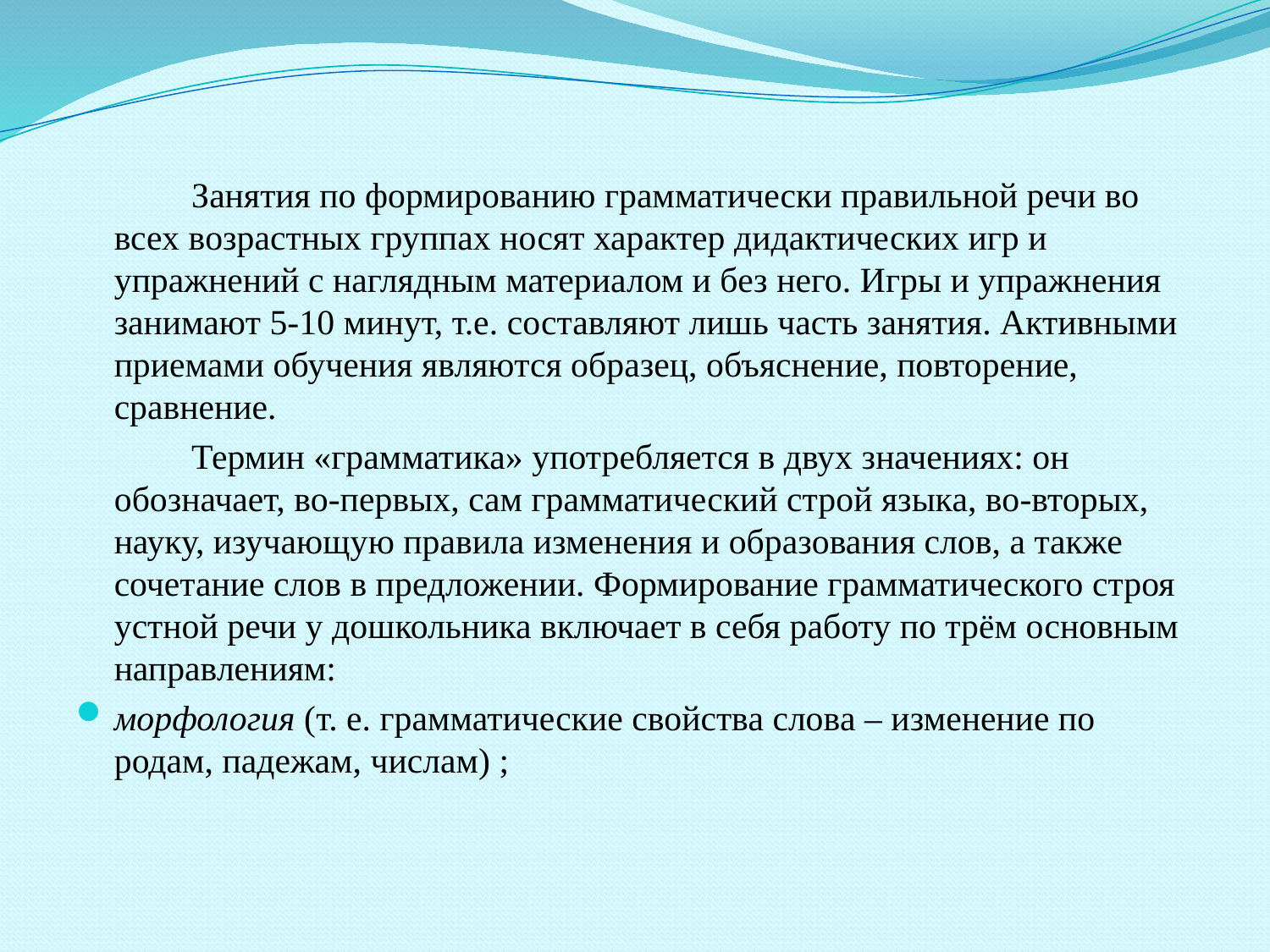

Занятия по формированию грамматически правильной речи во всех возрастных группах носят характер дидактических игр и упражнений с наглядным материалом и без него. Игры и упражнения занимают 5-10 минут, т.е. составляют лишь часть занятия. Активными приемами обучения являются образец, объяснение, повторение, сравнение.
             Термин «грамматика» употребляется в двух значениях: он обозначает, во-первых, сам грамматический строй языка, во-вторых, науку, изучающую правила изменения и образования слов, а также сочетание слов в предложении. Формирование грамматического строя устной речи у дошкольника включает в себя работу по трём основным направлениям:
морфология (т. е. грамматические свойства слова – изменение по родам, падежам, числам) ;